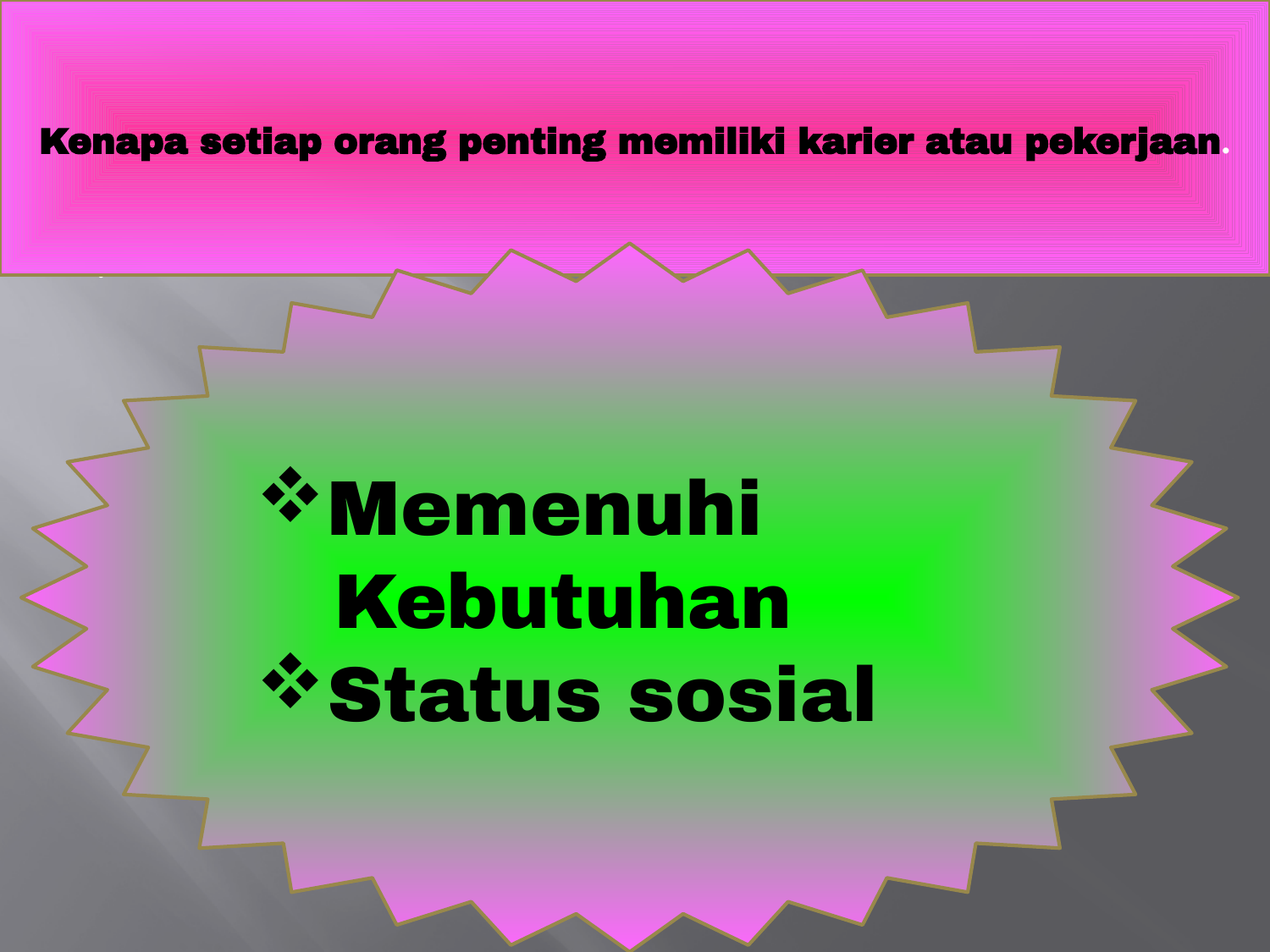

# Kenapa setiap orang penting memiliki karier atau pekerjaan.
.
Memenuhi
   Kebutuhan
Status sosial